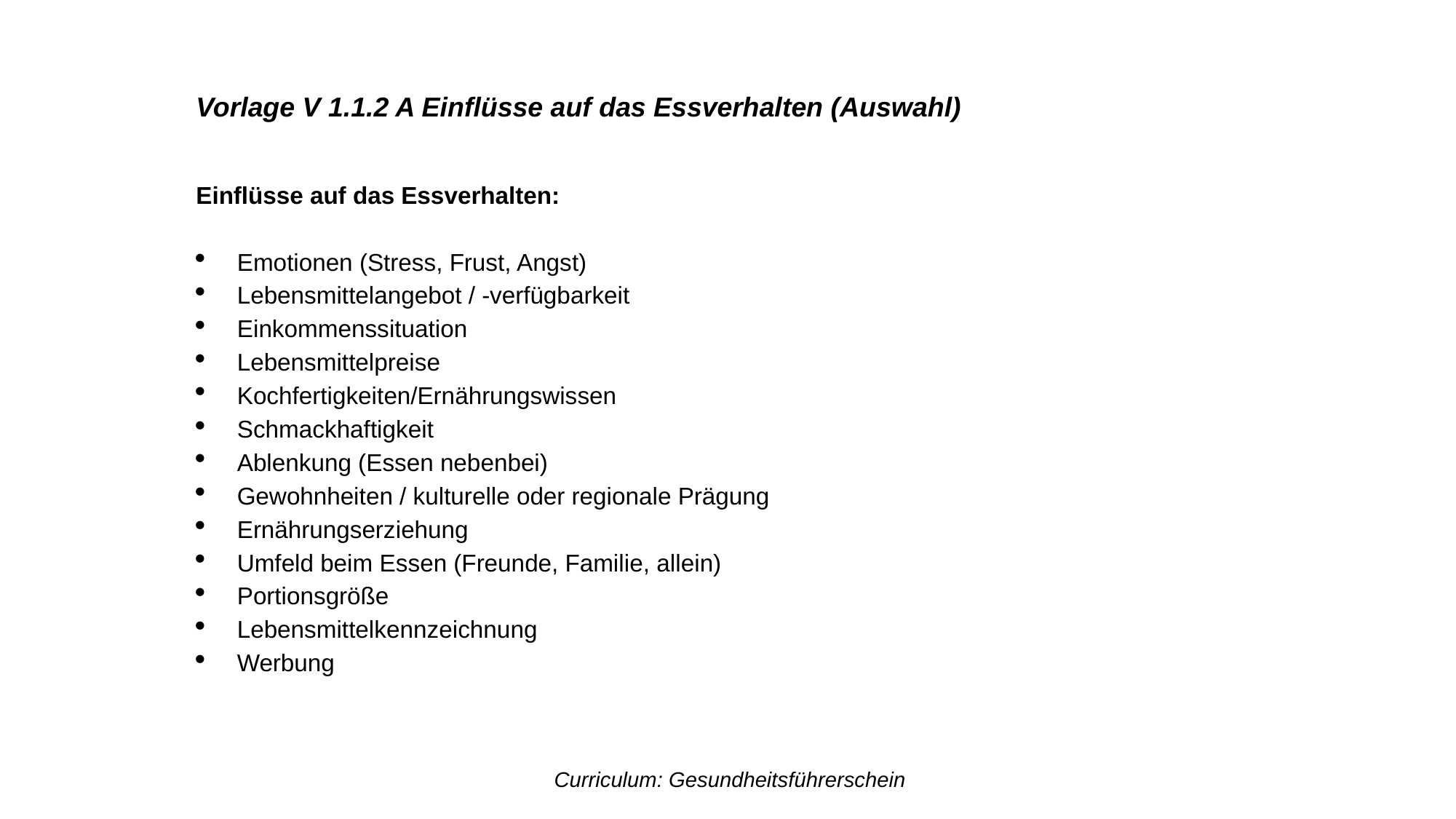

Vorlage V 1.1.2 A Einflüsse auf das Essverhalten (Auswahl)

Einflüsse auf das Essverhalten:

Emotionen (Stress, Frust, Angst)
Lebensmittelangebot / -verfügbarkeit
Einkommenssituation
Lebensmittelpreise
Kochfertigkeiten/Ernährungswissen
Schmackhaftigkeit
Ablenkung (Essen nebenbei)
Gewohnheiten / kulturelle oder regionale Prägung
Ernährungserziehung
Umfeld beim Essen (Freunde, Familie, allein)
Portionsgröße
Lebensmittelkennzeichnung
Werbung

Curriculum: Gesundheitsführerschein